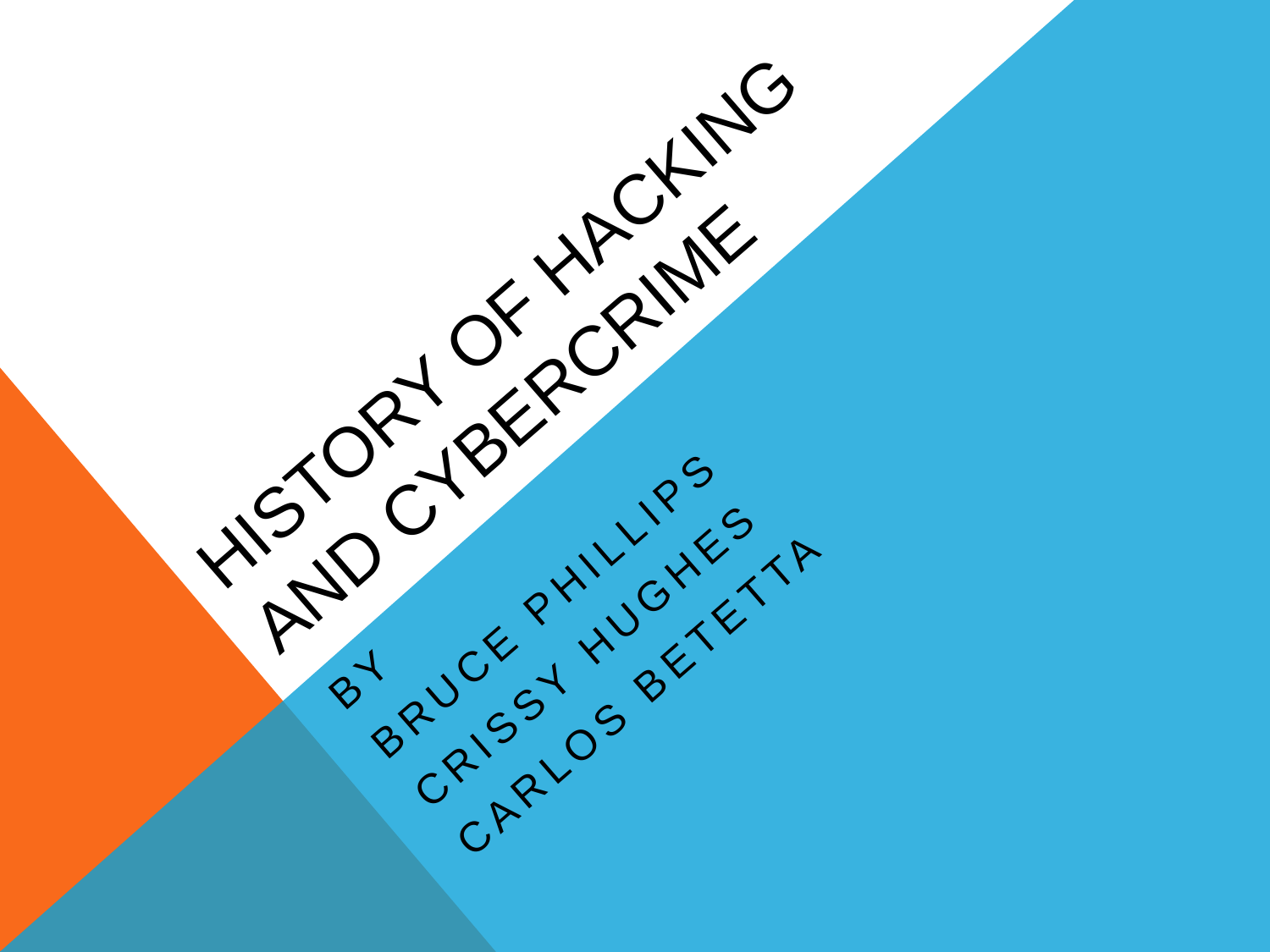

# History of Hacking and Cybercrime
By
Bruce Phillips
Crissy Hughes
Carlos Betetta